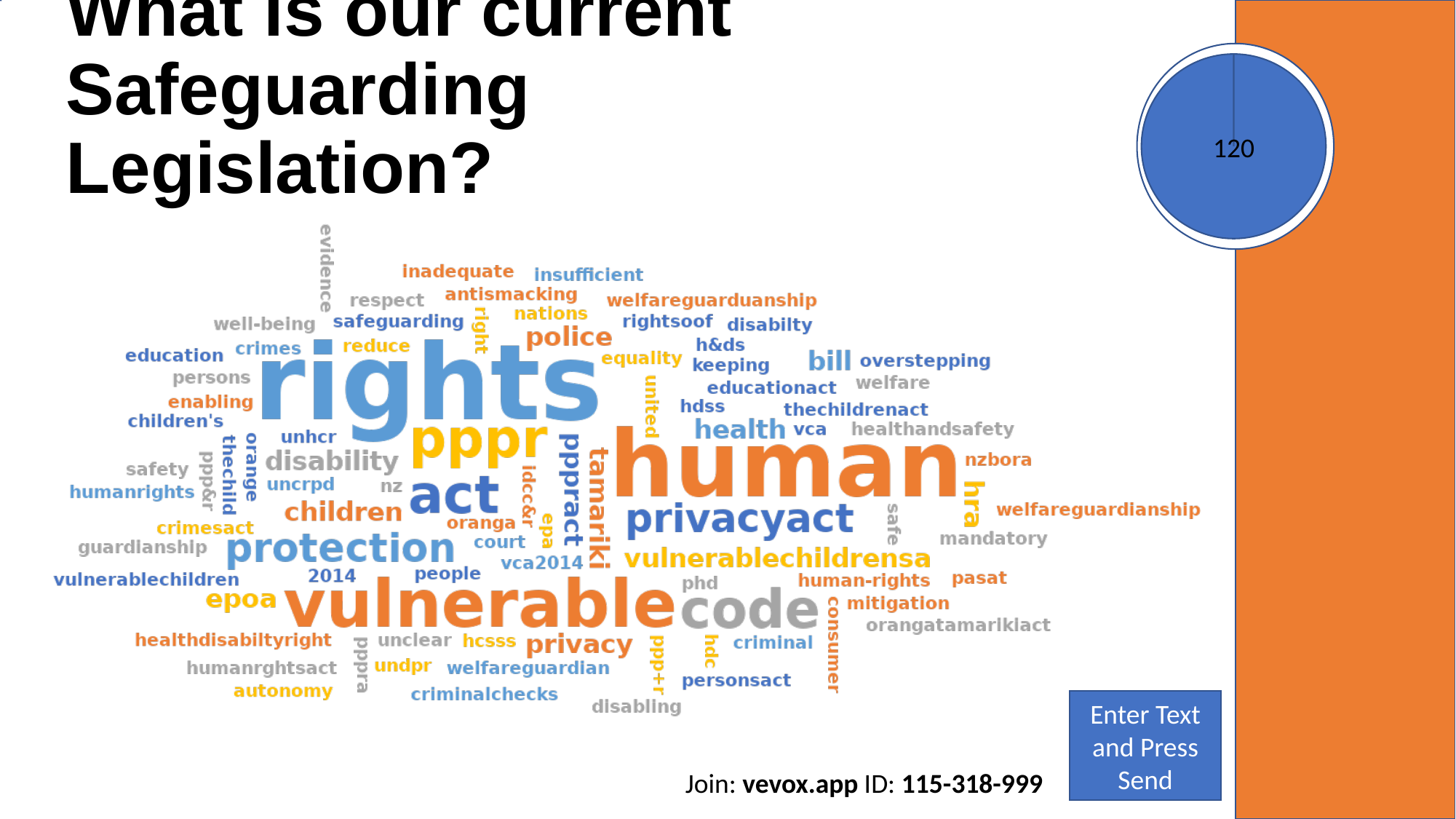

120
# What is our current Safeguarding Legislation?

Enter Text and Press Send
Join: vevox.app ID: 115-318-999
Vote Trigger